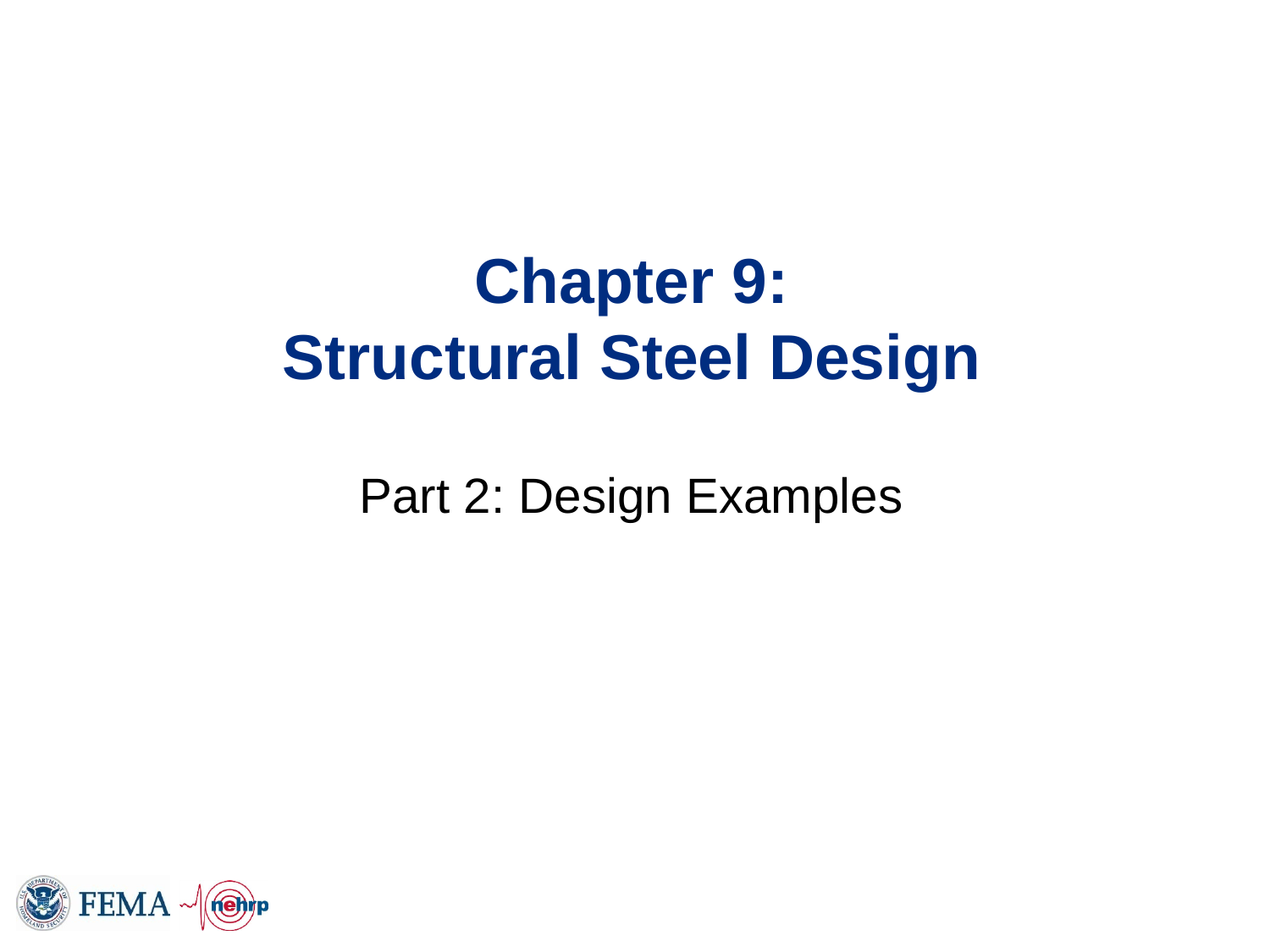

# Chapter 9: Structural Steel Design
Part 2: Design Examples